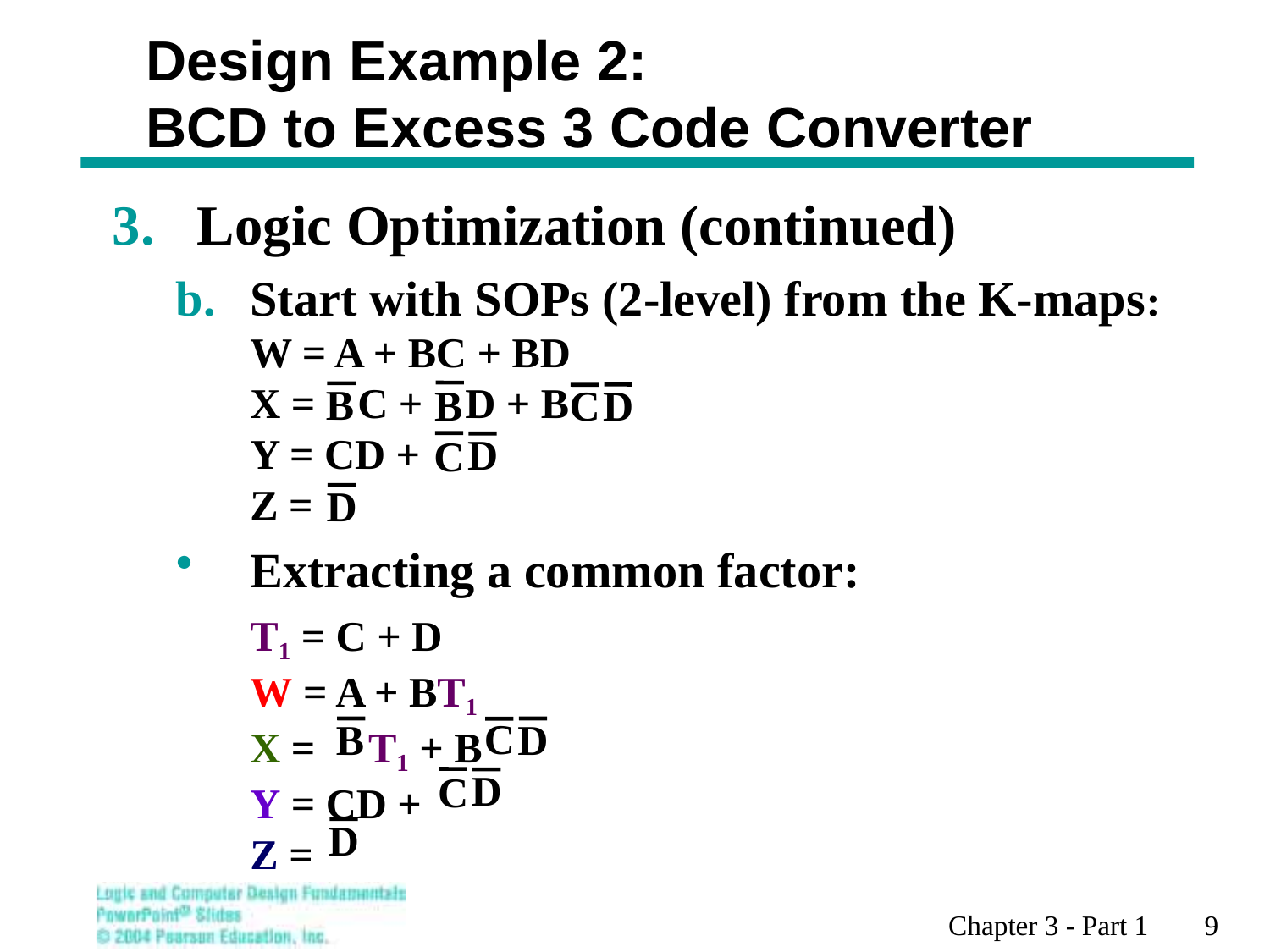

Design Example 2:
BCD to Excess 3 Code Converter
Logic Optimization (continued)
Start with SOPs (2-level) from the K-maps:
W = A + BC + BD
X =    C +    D + B
Y = CD +
Z =
Extracting a common factor:
       T1 = C + D
W = A + BT1
X =     T1 + B
Y = CD +
Z =
B

C

B

D

D

C

D

C

B

D

D

C

D

Chapter 3 - Part 1        9